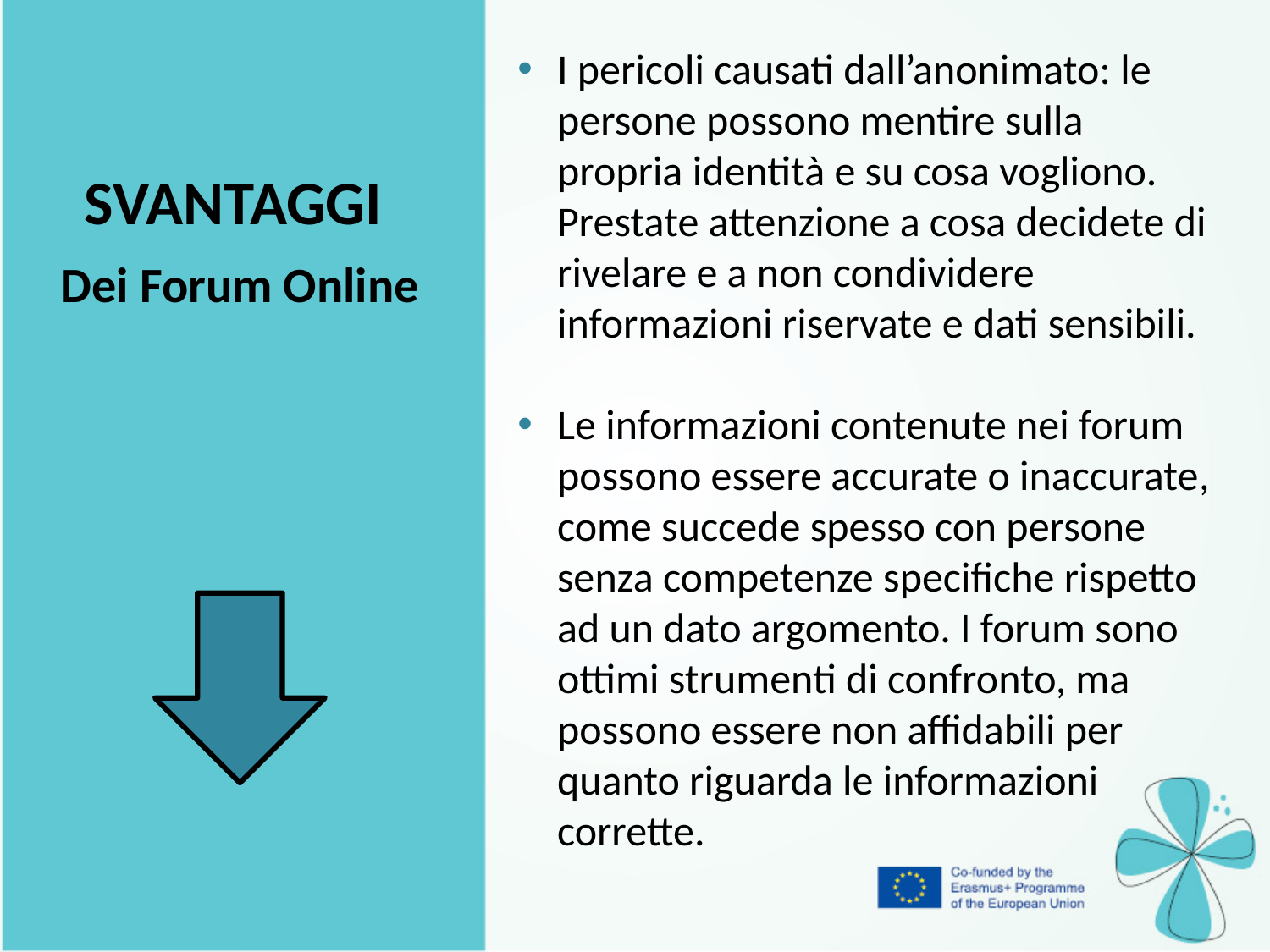

I pericoli causati dall’anonimato: le persone possono mentire sulla propria identità e su cosa vogliono. Prestate attenzione a cosa decidete di rivelare e a non condividere informazioni riservate e dati sensibili.

Le informazioni contenute nei forum possono essere accurate o inaccurate, come succede spesso con persone senza competenze specifiche rispetto ad un dato argomento. I forum sono ottimi strumenti di confronto, ma possono essere non affidabili per quanto riguarda le informazioni corrette.
| Svantaggi Dei Forum Online |
| --- |